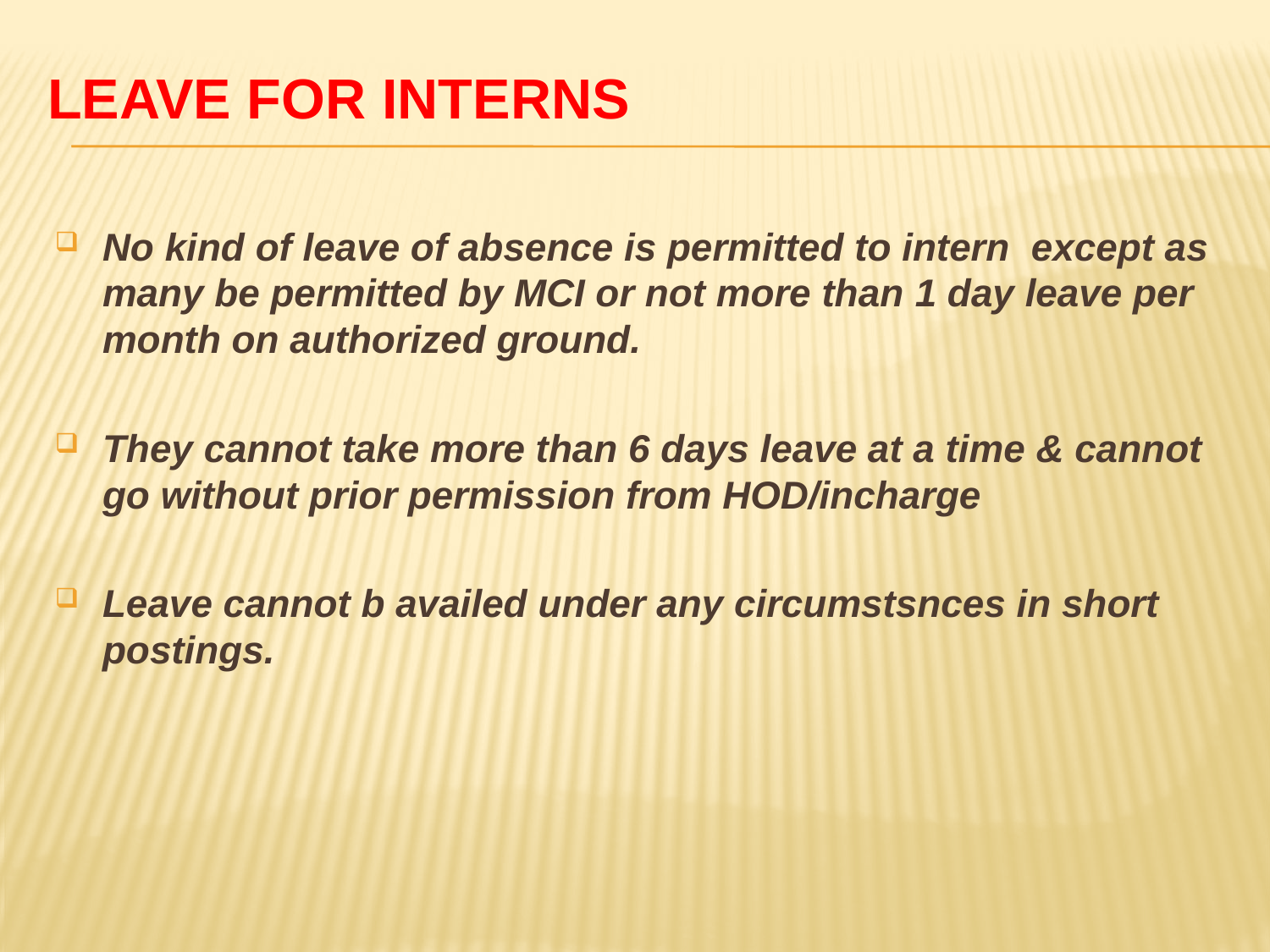

LEAVE FOR INTERNS
No kind of leave of absence is permitted to intern  except as many be permitted by MCI or not more than 1 day leave per month on authorized ground.

They cannot take more than 6 days leave at a time & cannot go without prior permission from HOD/incharge

Leave cannot b availed under any circumstsnces in short postings.